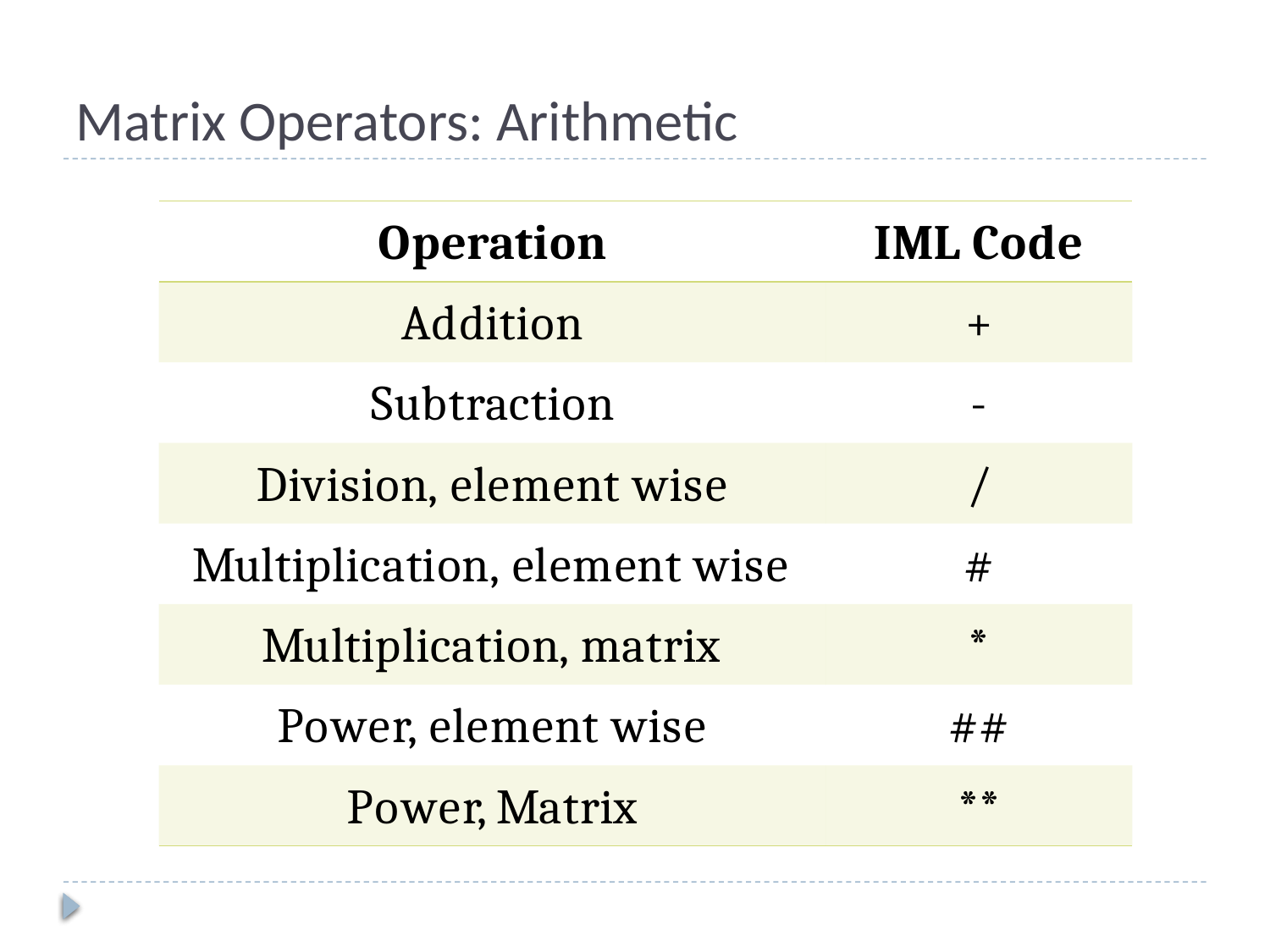

# Matrix Operators: Arithmetic
| Operation | IML Code |
| --- | --- |
| Addition | + |
| Subtraction | - |
| Division, element wise | / |
| Multiplication, element wise | # |
| Multiplication, matrix | \* |
| Power, element wise | ## |
| Power, Matrix | \*\* |